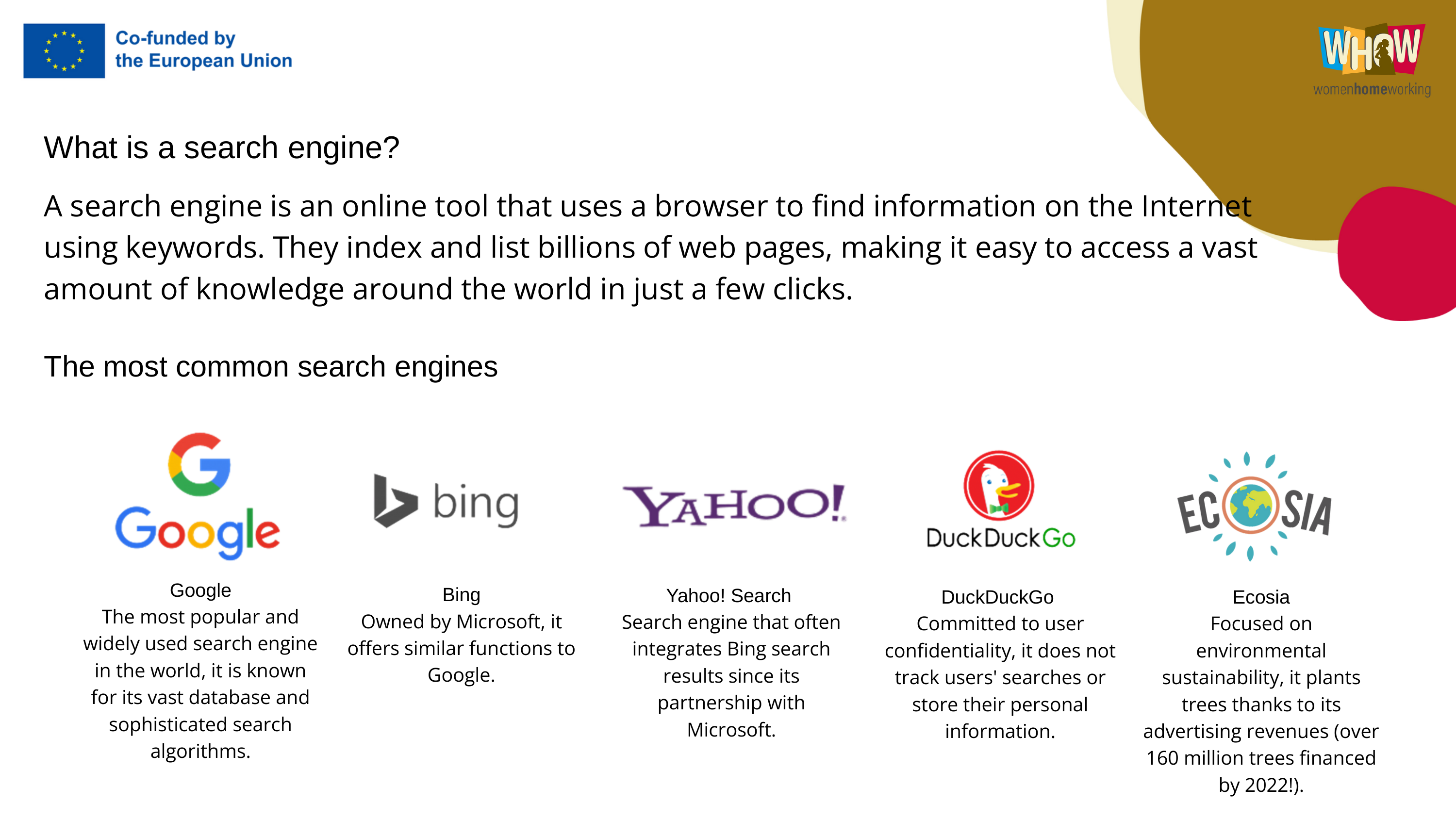

What is a search engine?
A search engine is an online tool that uses a browser to find information on the Internet using keywords. They index and list billions of web pages, making it easy to access a vast amount of knowledge around the world in just a few clicks.
The most common search engines

Google
The most popular and widely used search engine in the world, it is known for its vast database and sophisticated search algorithms.
Bing
Owned by Microsoft, it offers similar functions to Google.
Yahoo! Search
Search engine that often integrates Bing search results since its partnership with Microsoft.
DuckDuckGo
Committed to user confidentiality, it does not track users' searches or store their personal information.
Ecosia
Focused on environmental sustainability, it plants trees thanks to its advertising revenues (over 160 million trees financed by 2022!).